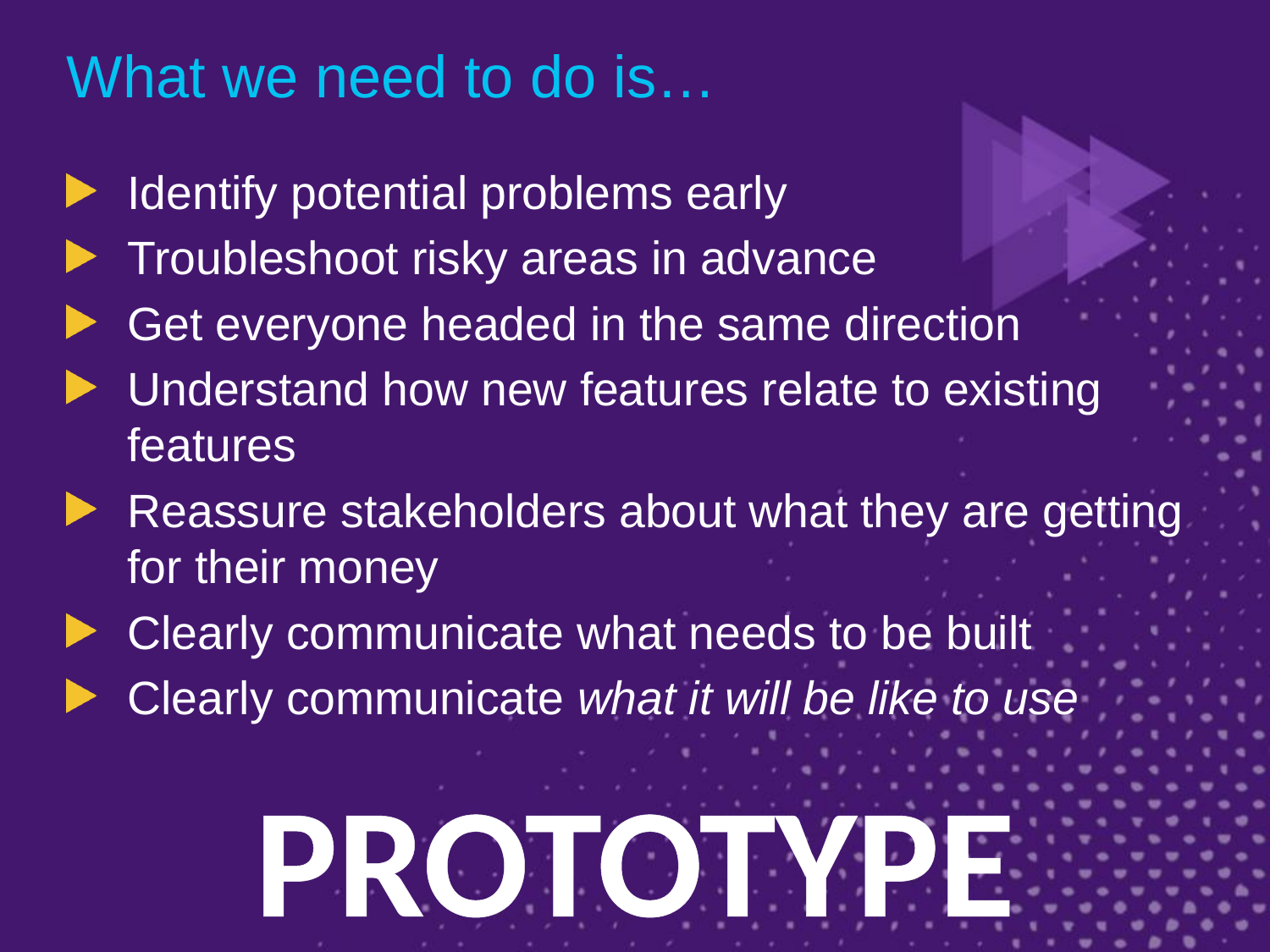

# What we need to do is…
Identify potential problems early
Troubleshoot risky areas in advance
Get everyone headed in the same direction
Understand how new features relate to existing features
Reassure stakeholders about what they are getting for their money
Clearly communicate what needs to be built
Clearly communicate what it will be like to use
PROTOTYPE